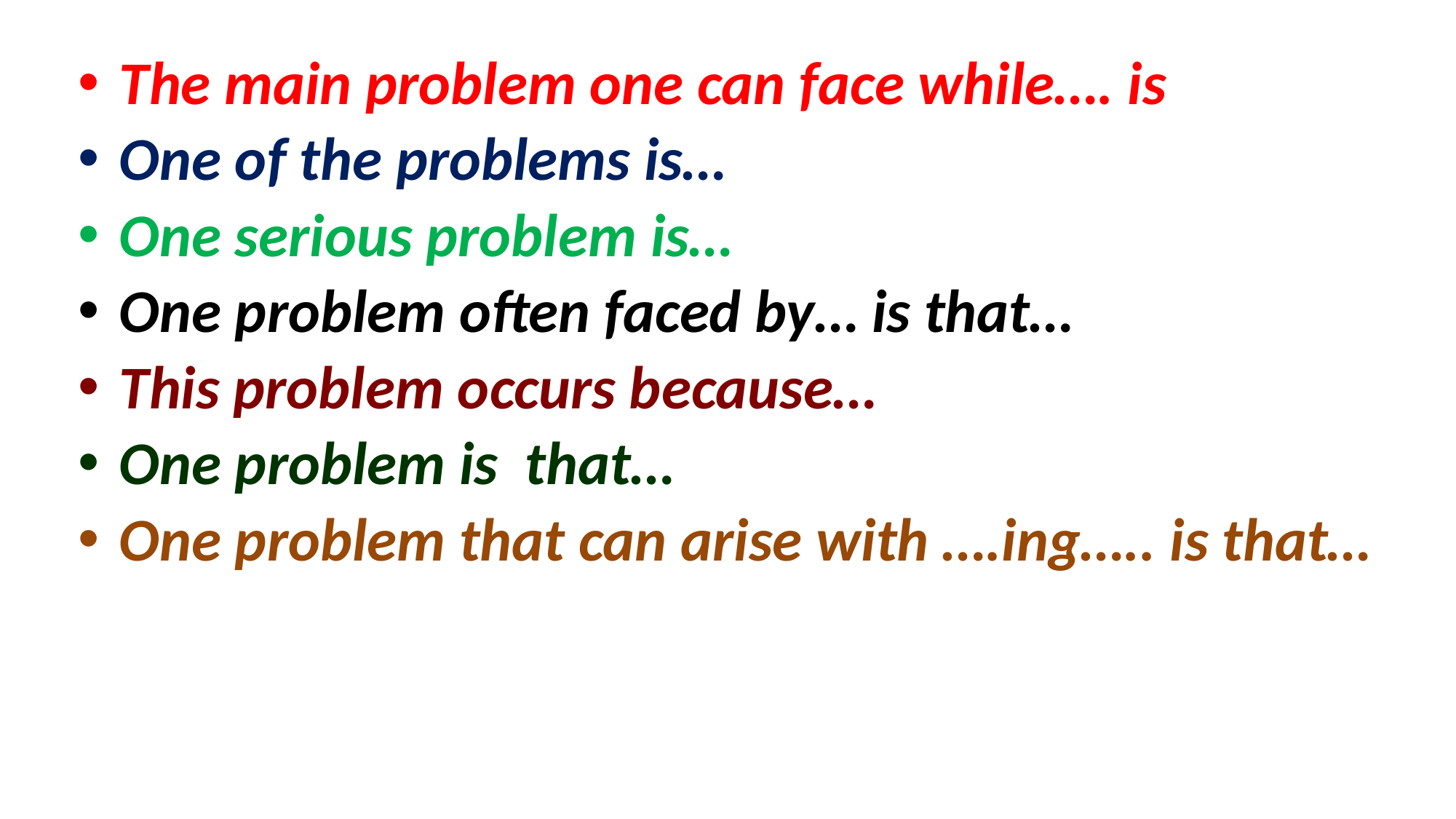

The main problem one can face while…. is
One of the problems is…
One serious problem is…
One problem often faced by… is that…
This problem occurs because…
One problem is  that…
One problem that can arise with ….ing….. is that…